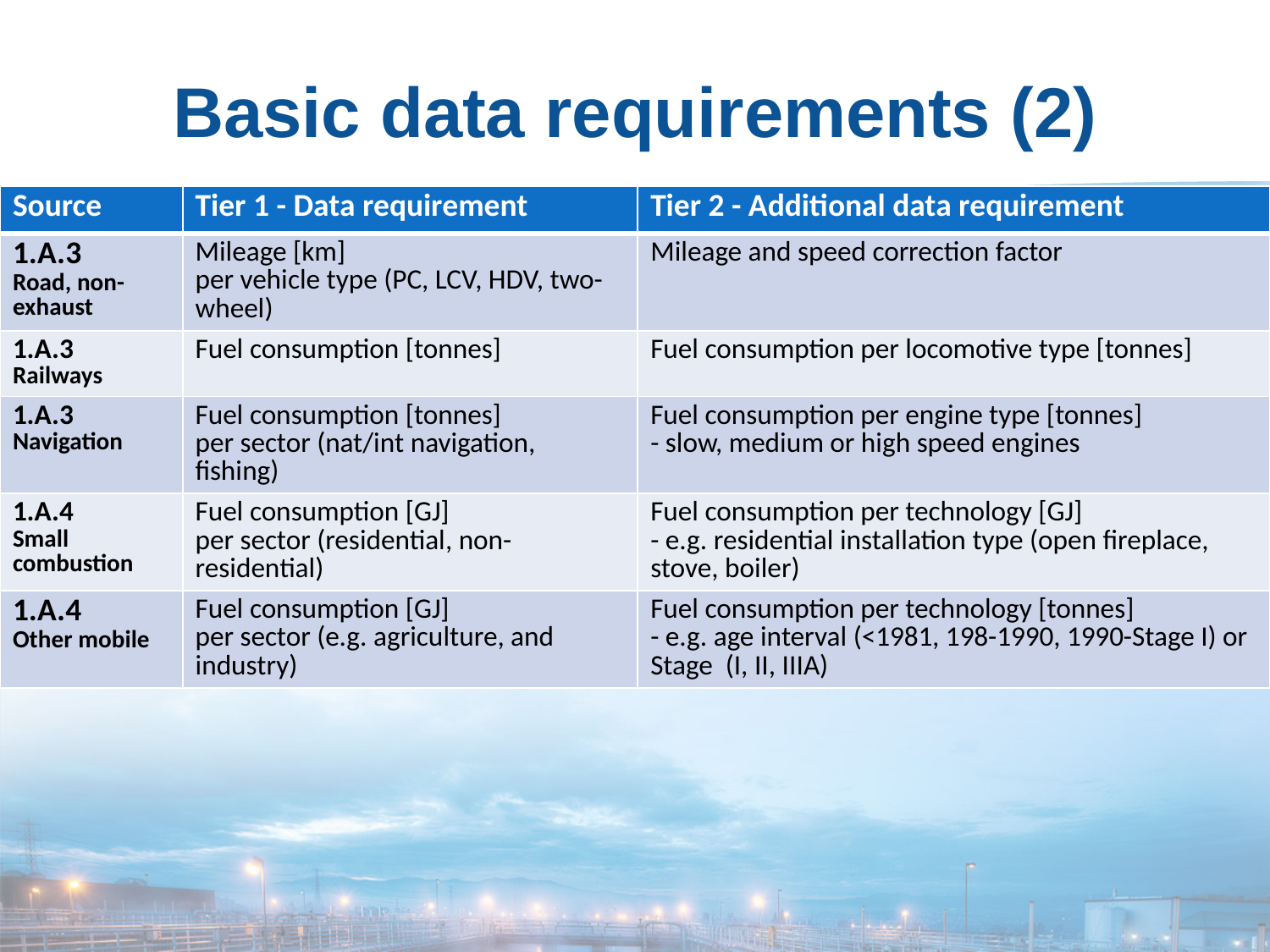

# Basic data requirements (2)
| Source | Tier 1 - Data requirement | Tier 2 - Additional data requirement |
| --- | --- | --- |
| 1.A.3 Road, non-exhaust | Mileage [km] per vehicle type (PC, LCV, HDV, two-wheel) | Mileage and speed correction factor |
| 1.A.3 Railways | Fuel consumption [tonnes] | Fuel consumption per locomotive type [tonnes] |
| 1.A.3 Navigation | Fuel consumption [tonnes] per sector (nat/int navigation, fishing) | Fuel consumption per engine type [tonnes] - slow, medium or high speed engines |
| 1.A.4 Small combustion | Fuel consumption [GJ] per sector (residential, non-residential) | Fuel consumption per technology [GJ] - e.g. residential installation type (open fireplace, stove, boiler) |
| 1.A.4 Other mobile | Fuel consumption [GJ] per sector (e.g. agriculture, and industry) | Fuel consumption per technology [tonnes] - e.g. age interval (<1981, 198-1990, 1990-Stage I) or Stage (I, II, IIIA) |